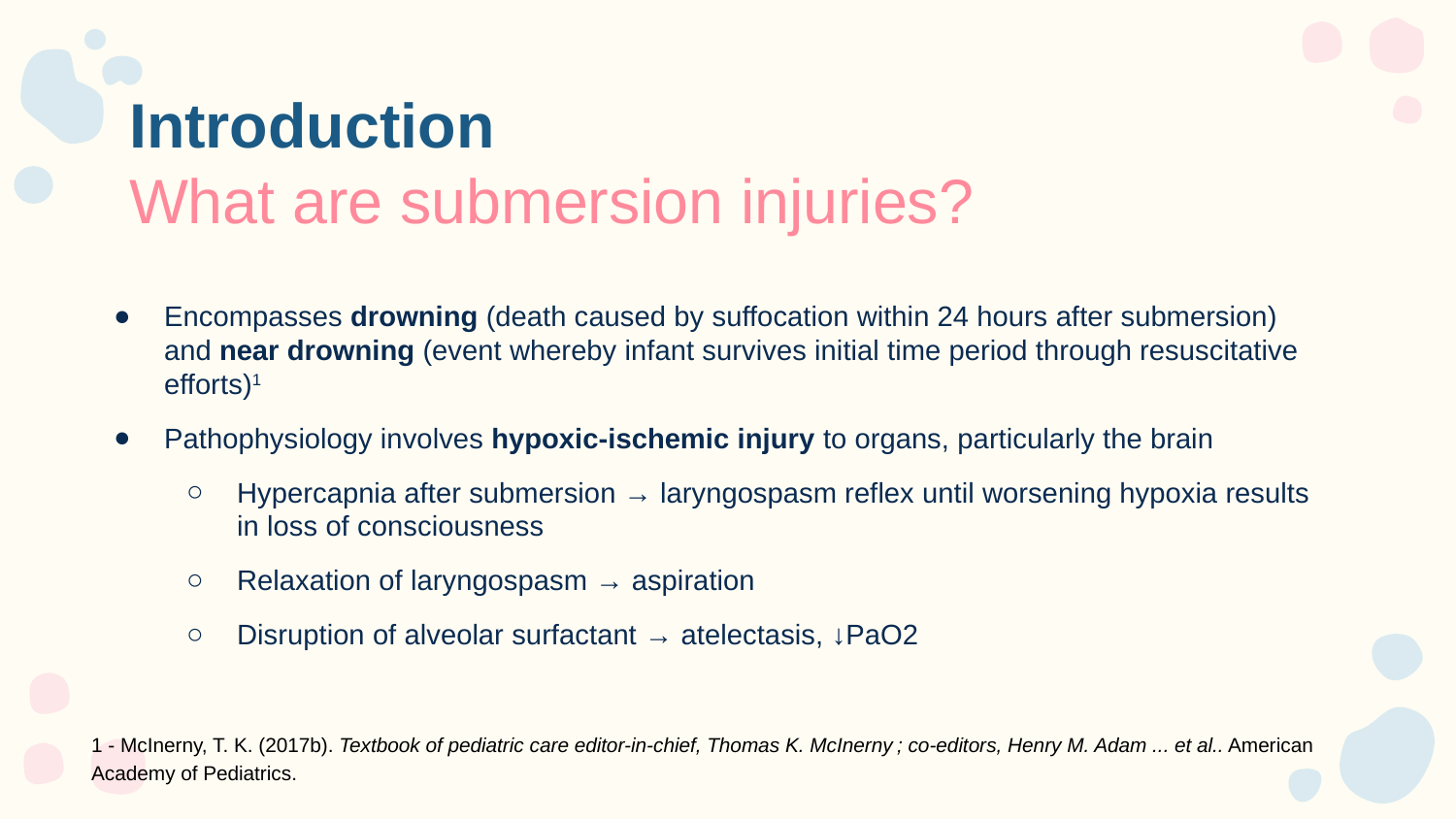

# Introduction
What are submersion injuries?
Encompasses drowning (death caused by suffocation within 24 hours after submersion) and near drowning (event whereby infant survives initial time period through resuscitative efforts)1
Pathophysiology involves hypoxic-ischemic injury to organs, particularly the brain
Hypercapnia after submersion → laryngospasm reflex until worsening hypoxia results in loss of consciousness
Relaxation of laryngospasm → aspiration
Disruption of alveolar surfactant → atelectasis, ↓PaO2

1 - McInerny, T. K. (2017b). Textbook of pediatric care editor-in-chief, Thomas K. McInerny ; co-editors, Henry M. Adam ... et al.. American Academy of Pediatrics.